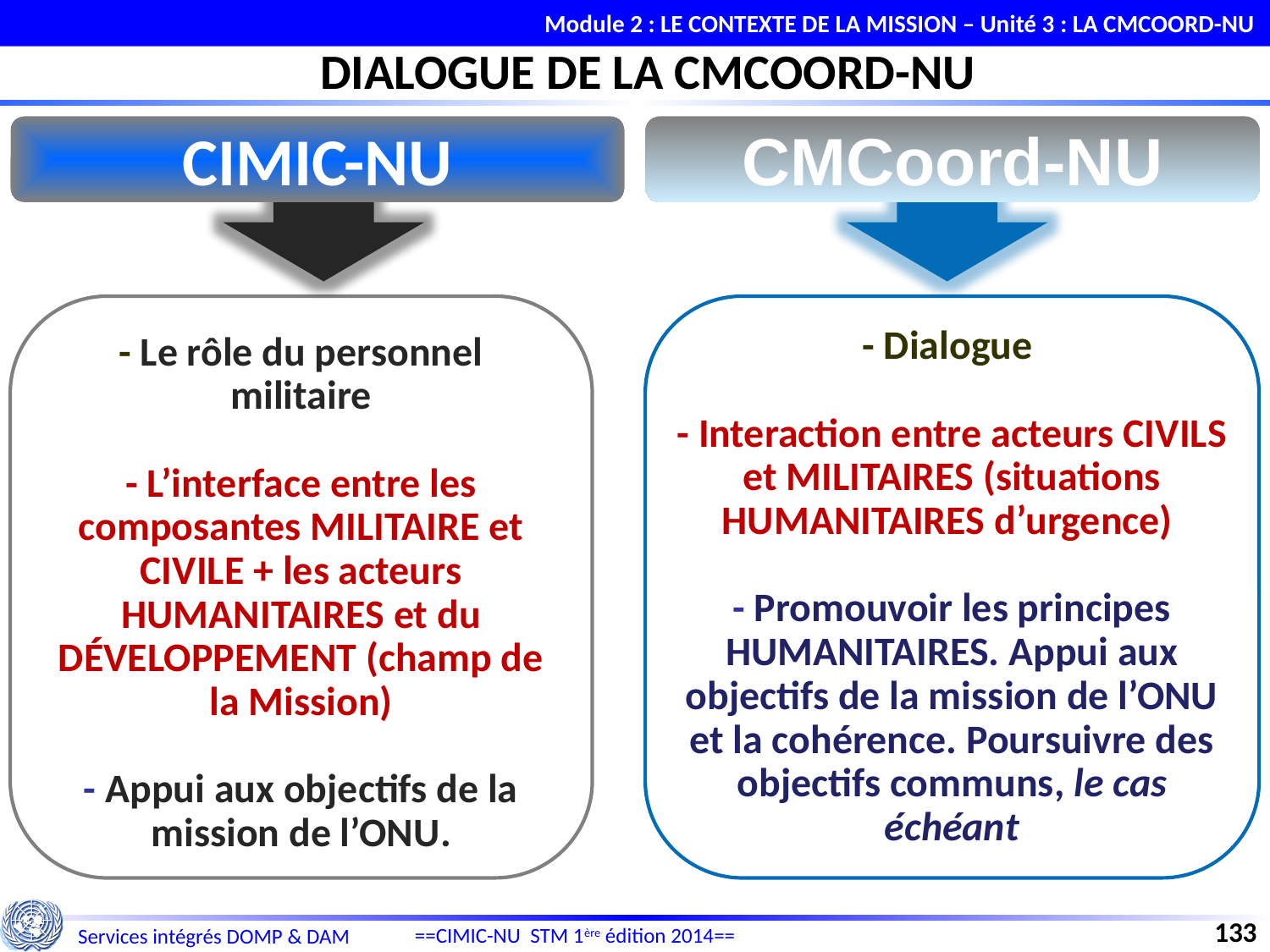

Module 2 : LE CONTEXTE DE LA MISSION – Unité 3 : LA CMCOORD-NU
DIALOGUE DE LA CMCOORD-NU
CIMIC-NU
CMCoord-NU

- Le rôle du personnel militaire

- L’interface entre les composantes MILITAIRE et CIVILE + les acteurs HUMANITAIRES et du DÉVELOPPEMENT (champ de la Mission)

- Appui aux objectifs de la mission de l’ONU.
- Dialogue

- Interaction entre acteurs CIVILS et MILITAIRES (situations HUMANITAIRES d’urgence)

- Promouvoir les principes HUMANITAIRES. Appui aux objectifs de la mission de l’ONU et la cohérence. Poursuivre des objectifs communs, le cas échéant
133
==CIMIC-NU  STM 1ère édition 2014==
Services intégrés DOMP & DAM